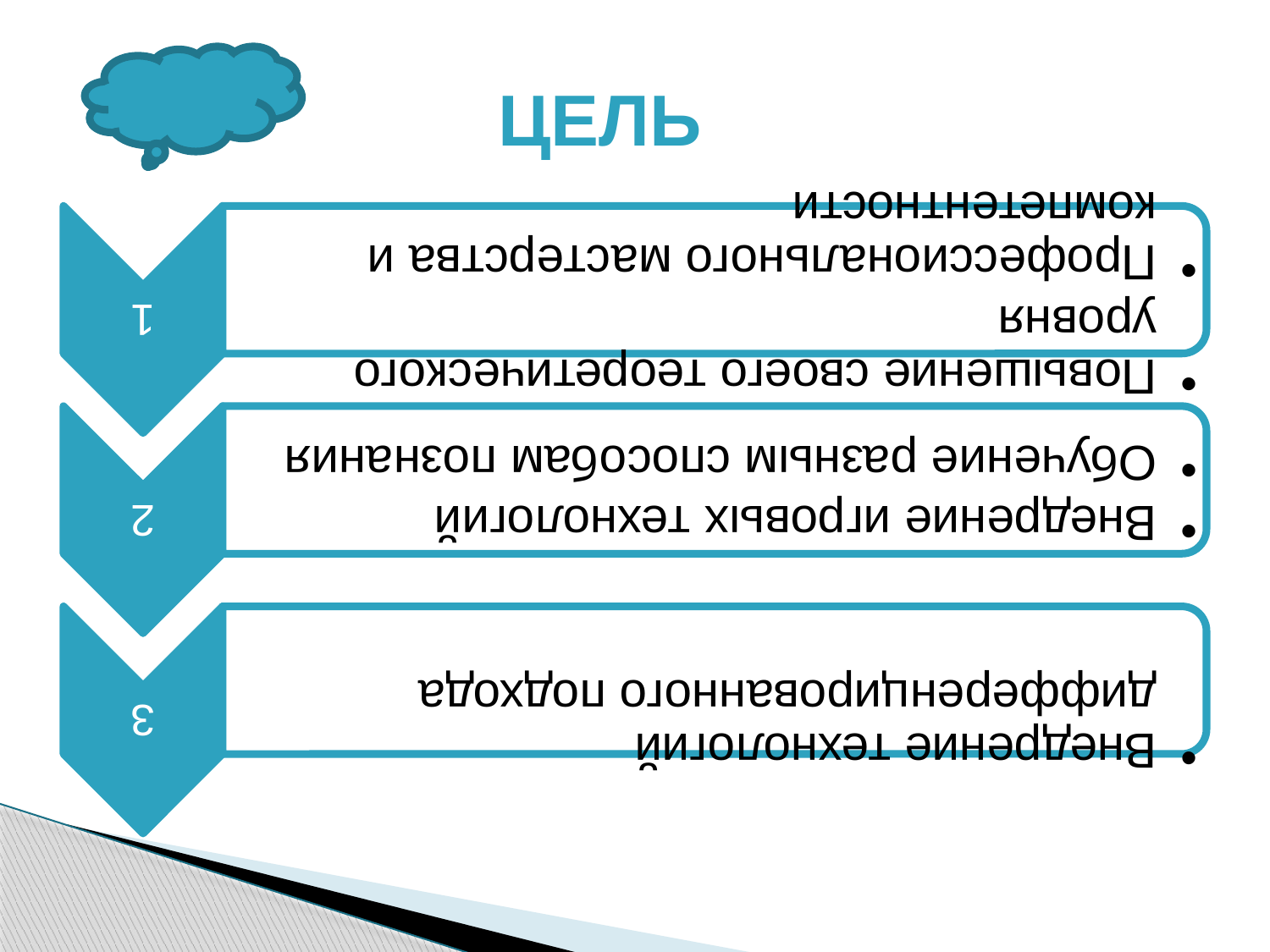

# Цель

1
Повышение своего теоретического уровня
Профессионального мастерства и компетентности
2
Внедрение игровых технологий
Обучение разным способам познания
3
Внедрение технологий дифференцированного подхода